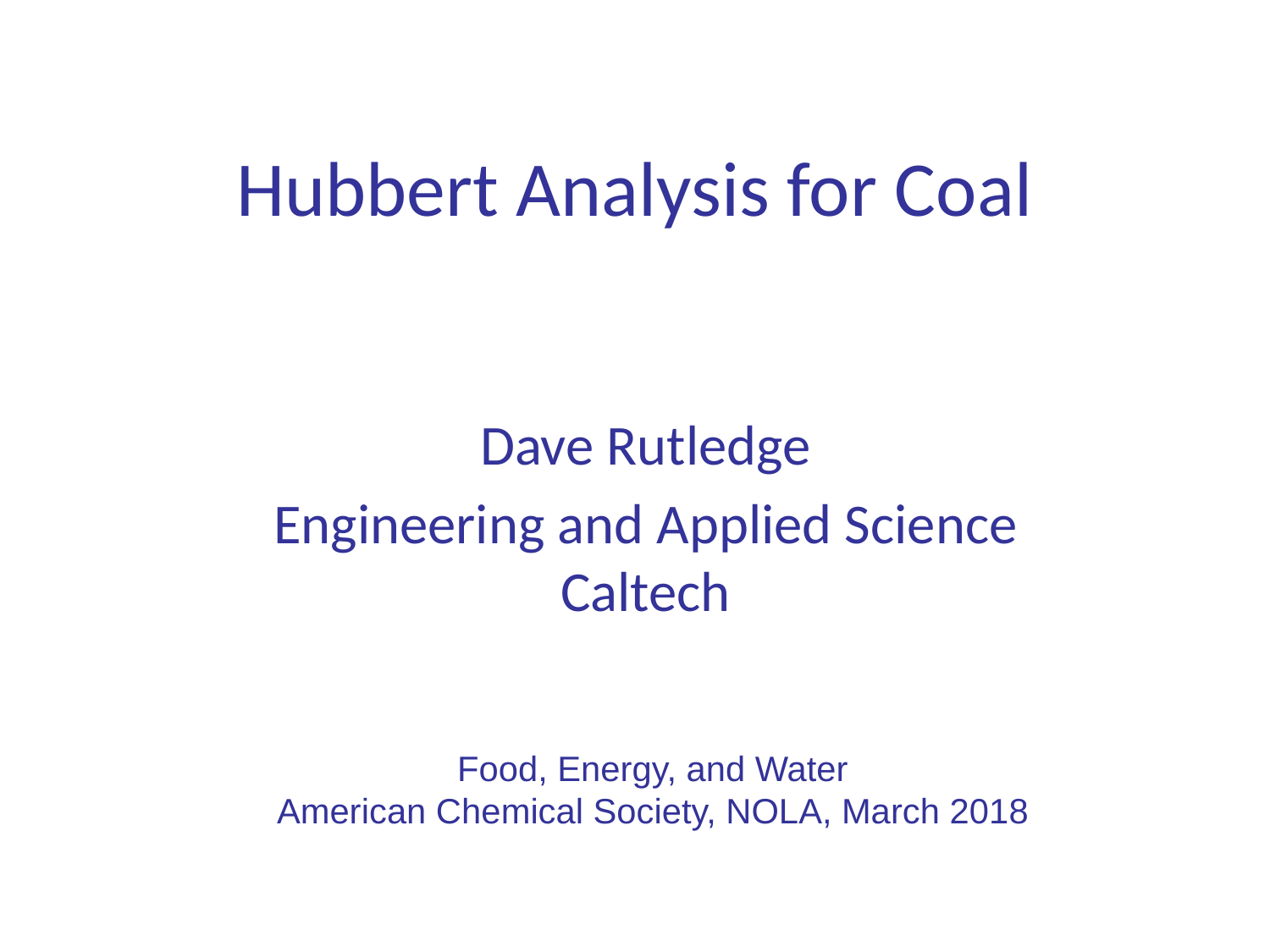

# Hubbert Analysis for Coal
Dave Rutledge
Engineering and Applied Science Caltech

Food, Energy, and Water
American Chemical Society, NOLA, March 2018